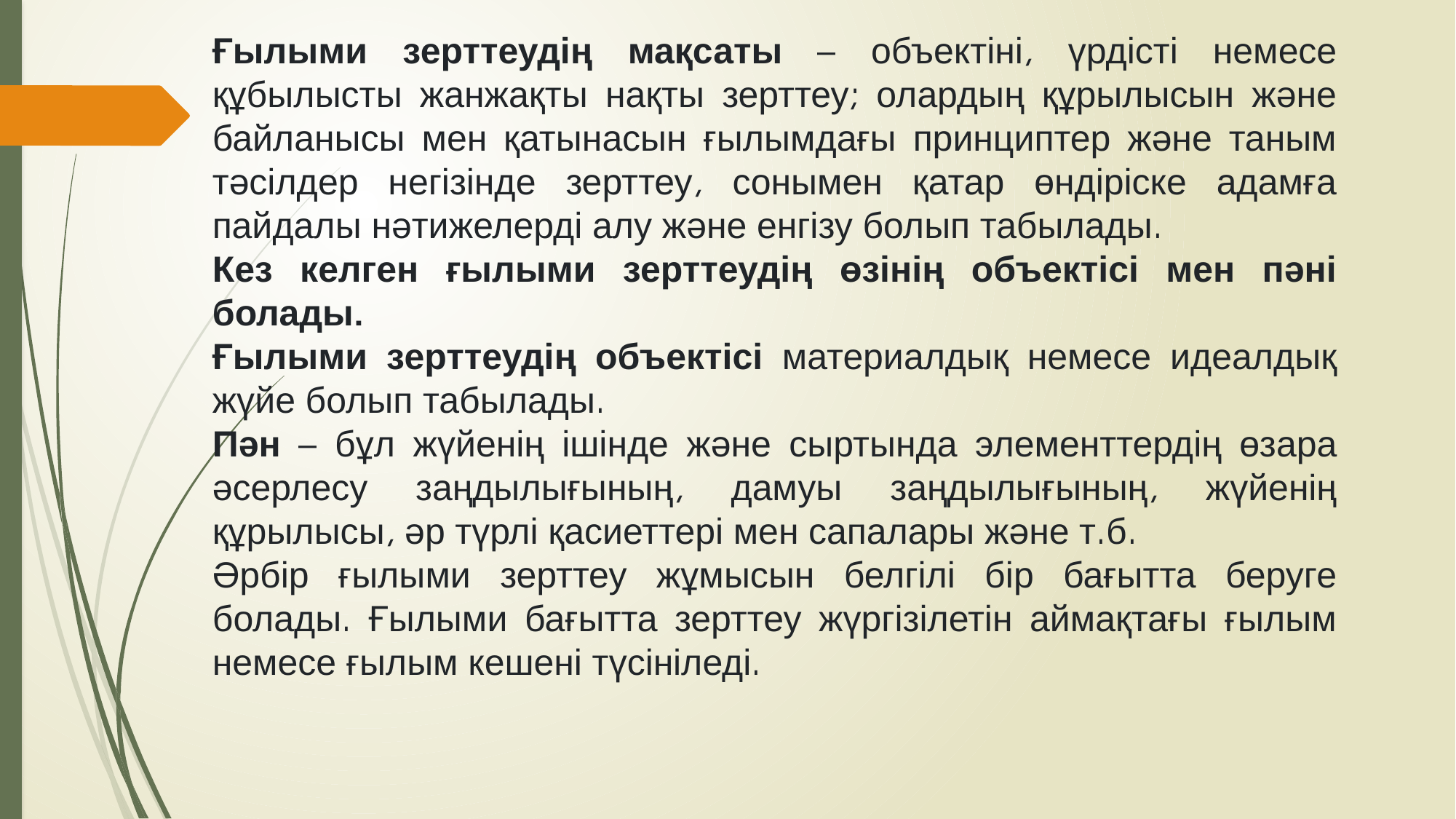

Ғылыми зерттеудің мақсаты – объектіні, үрдісті немесе құбылысты жанжақты нақты зерттеу; олардың құрылысын және байланысы мен қатынасын ғылымдағы принциптер және таным тәсілдер негізінде зерттеу, сонымен қатар өндіріске адамға пайдалы нәтижелерді алу және енгізу болып табылады.
Кез келген ғылыми зерттеудің өзінің объектісі мен пәні болады.
Ғылыми зерттеудің объектісі материалдық немесе идеалдық жүйе болып табылады.
Пән – бұл жүйенің ішінде және сыртында элементтердің өзара әсерлесу заңдылығының, дамуы заңдылығының, жүйенің құрылысы, әр түрлі қасиеттері мен сапалары және т.б.
Әрбір ғылыми зерттеу жұмысын белгілі бір бағытта беруге болады. Ғылыми бағытта зерттеу жүргізілетін аймақтағы ғылым немесе ғылым кешені түсініледі.